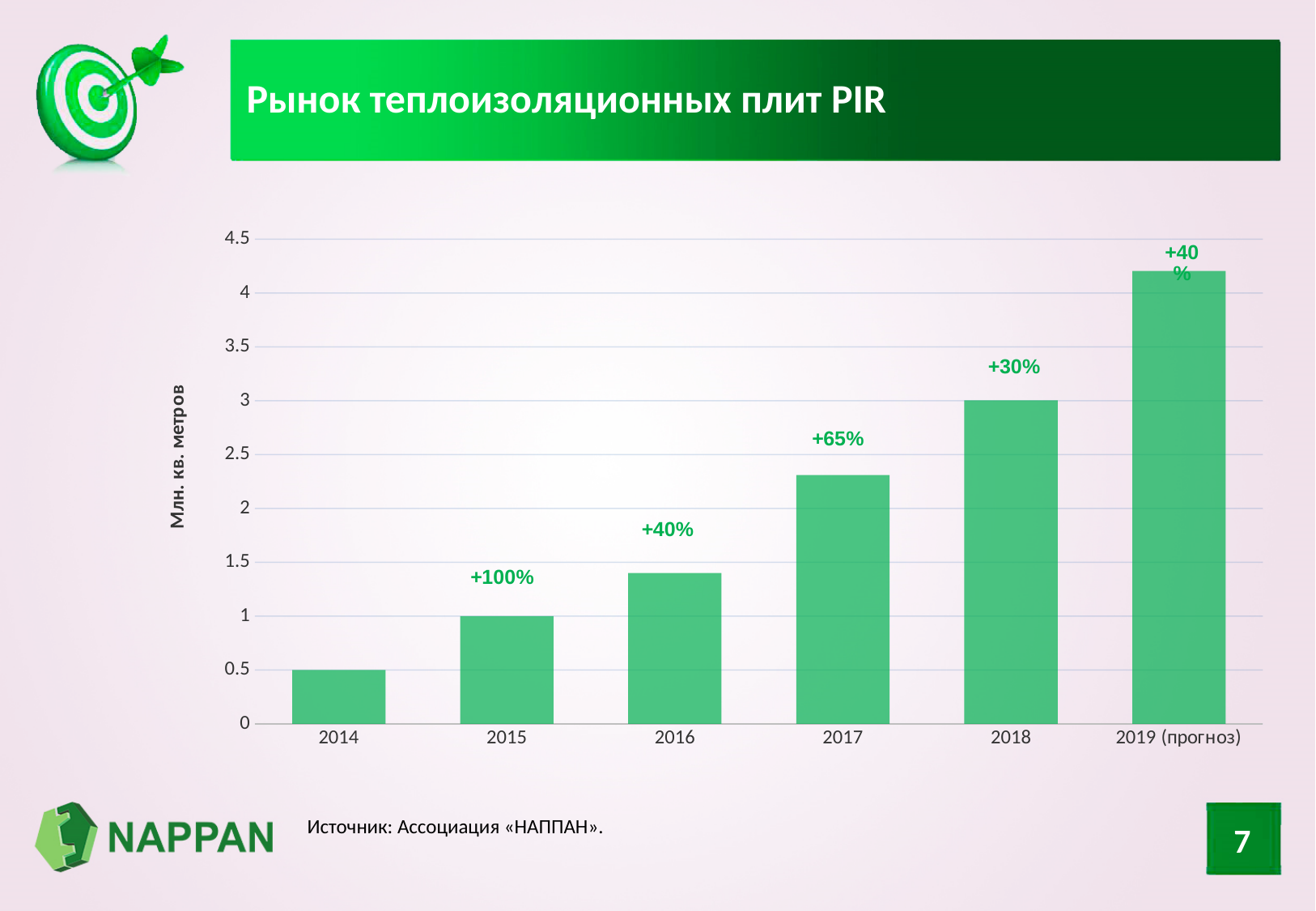

# Рынок теплоизоляционных плит PIR

### Chart

| Category | Млн. кв. метров |
|---|---|
| 2014 | 0.5 |
| 2015 | 1.0 |
| 2016 | 1.4 |
| 2017 | 2.3099999999999996 |
| 2018 | 3.0029999999999997 |
| 2019 (прогноз) | 4.204199999999999 |
7
Источник: Ассоциация «НАППАН».